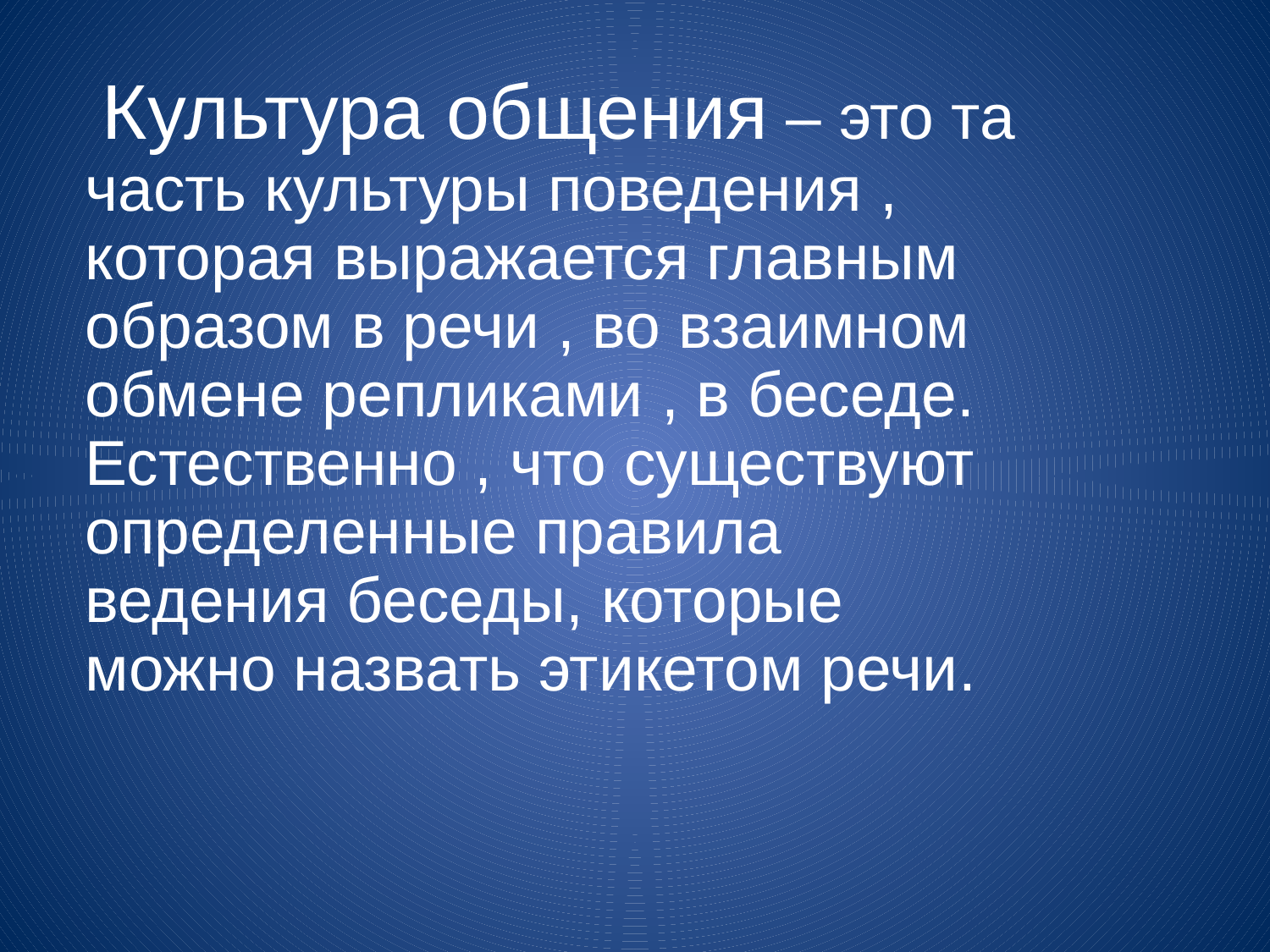

Культура общения – это та часть культуры поведения , которая выражается главным образом в речи , во взаимном обмене репликами , в беседе. Естественно , что существуют определенные правила ведения беседы, которые можно назвать этикетом речи.